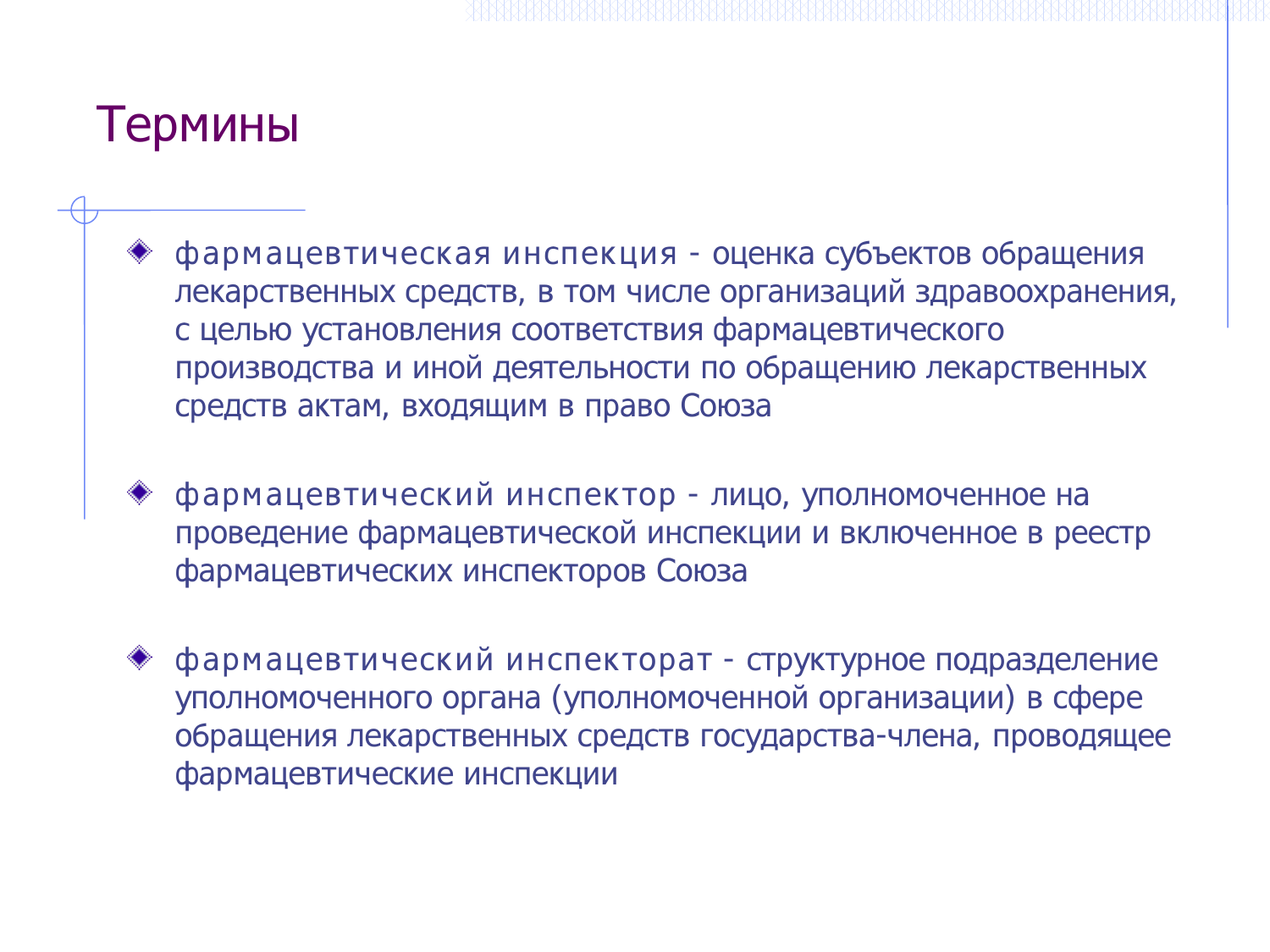

Термины
фармацевтическая инспекция - оценка субъектов обращения лекарственных средств, в том числе организаций здравоохранения, с целью установления соответствия фармацевтического производства и иной деятельности по обращению лекарственных средств актам, входящим в право Союза

фармацевтический инспектор - лицо, уполномоченное на проведение фармацевтической инспекции и включенное в реестр фармацевтических инспекторов Союза

фармацевтический инспекторат - структурное подразделение уполномоченного органа (уполномоченной организации) в сфере обращения лекарственных средств государства-члена, проводящее фармацевтические инспекции